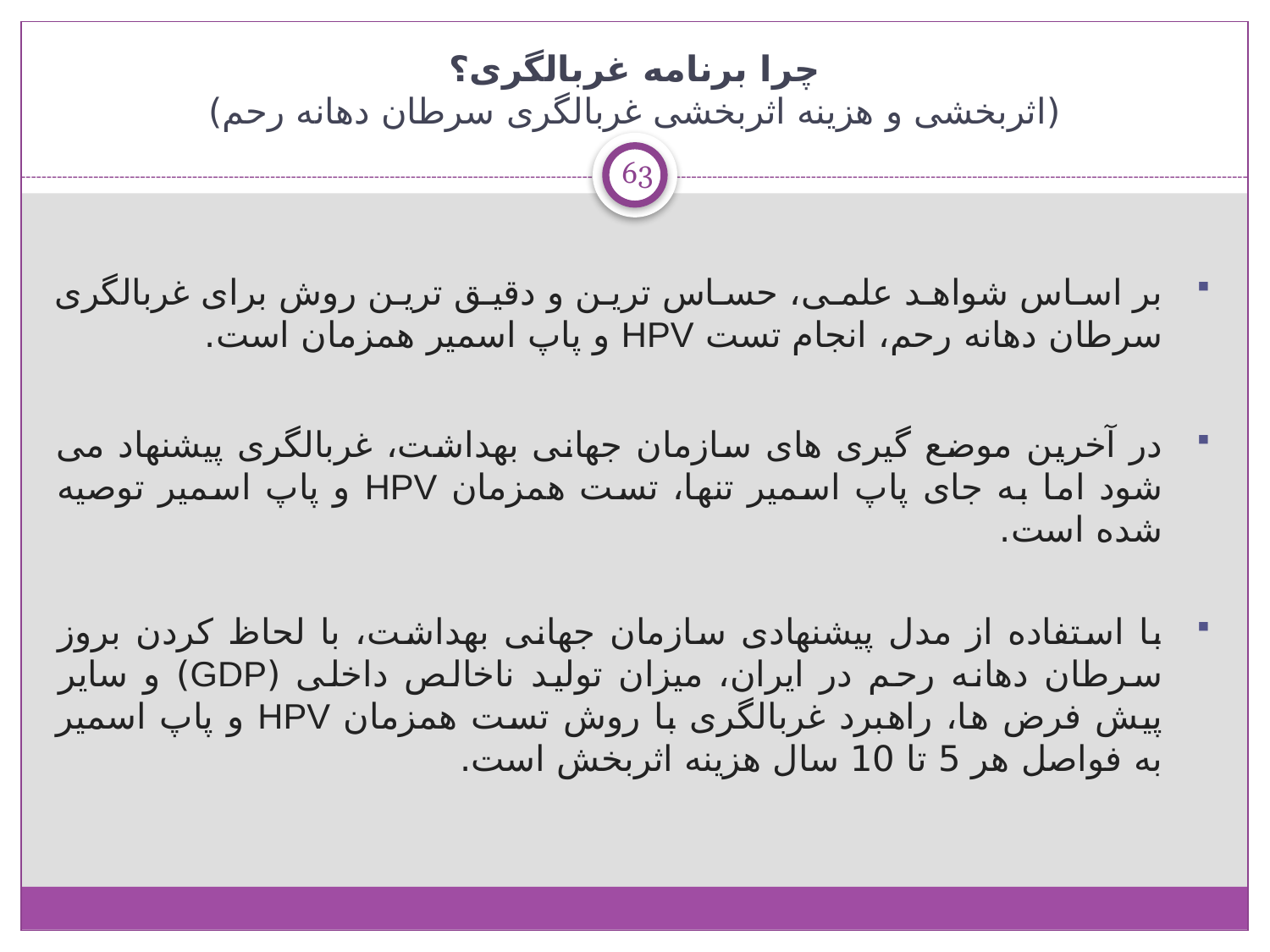

# چرا برنامه غربالگری؟ (اثربخشی و هزینه اثربخشی غربالگری سرطان دهانه رحم)
63

بر اساس شواهد علمی، حساس ترین و دقیق ترین روش برای غربالگری سرطان دهانه رحم، انجام تست HPV و پاپ اسمیر همزمان است.

در آخرین موضع گیری های سازمان جهانی بهداشت، غربالگری پیشنهاد می شود اما به جای پاپ اسمیر تنها، تست همزمان HPV و پاپ اسمیر توصیه شده است.

با استفاده از مدل پیشنهادی سازمان جهانی بهداشت، با لحاظ کردن بروز سرطان دهانه رحم در ایران، میزان تولید ناخالص داخلی (GDP) و سایر پیش فرض ها، راهبرد غربالگری با روش تست همزمان HPV و پاپ اسمیر به فواصل هر 5 تا 10 سال هزینه اثربخش است.